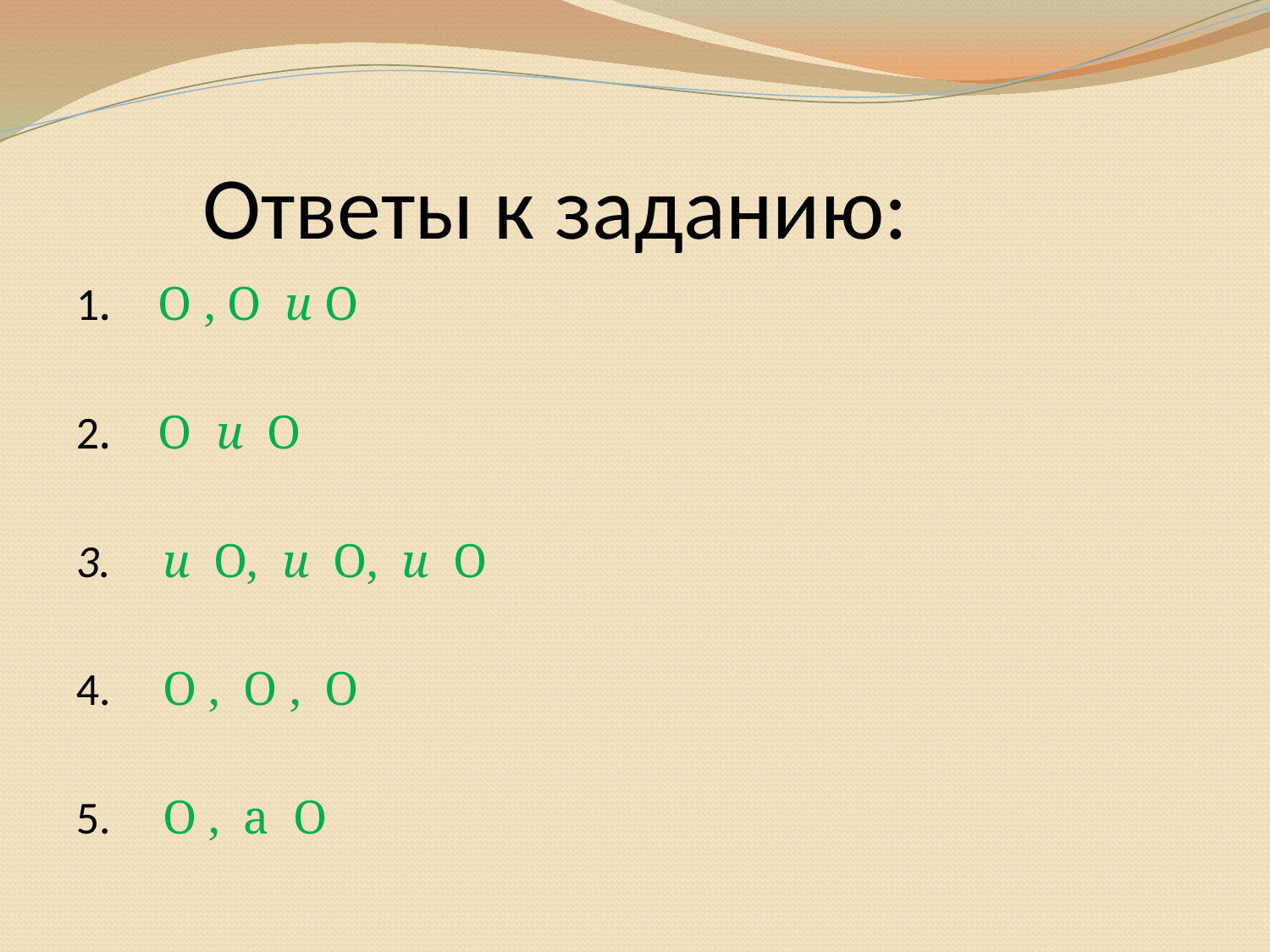

# Ответы к заданию:
1.    О , О  и О

2.    О  и  О

3.     и  О,  и  О,  и  О

4.     О ,  О ,  О

5.     О ,  а  О